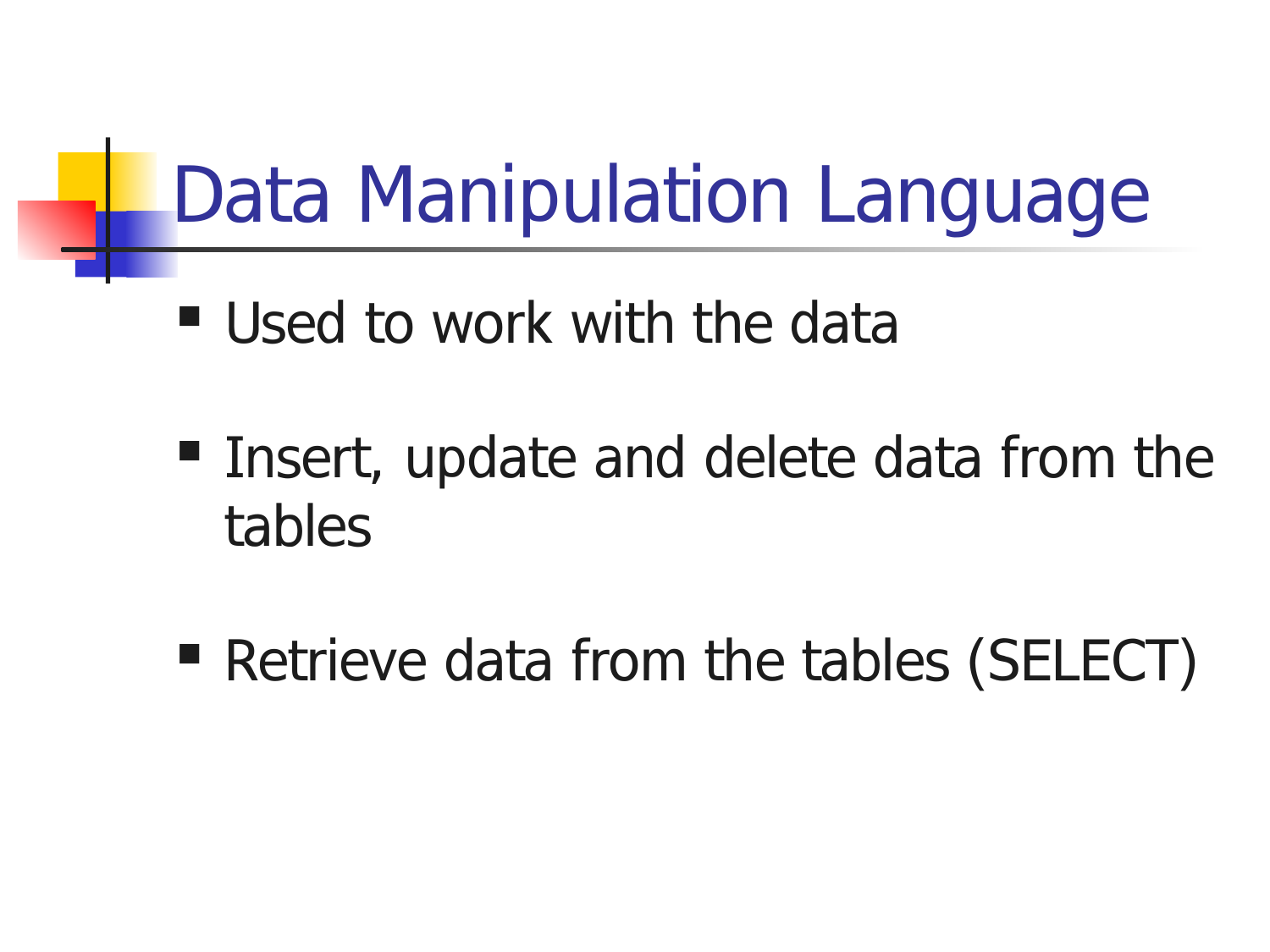

# Data Manipulation Language
Used to work with the data

Insert, update and delete data from the tables

Retrieve data from the tables (SELECT)